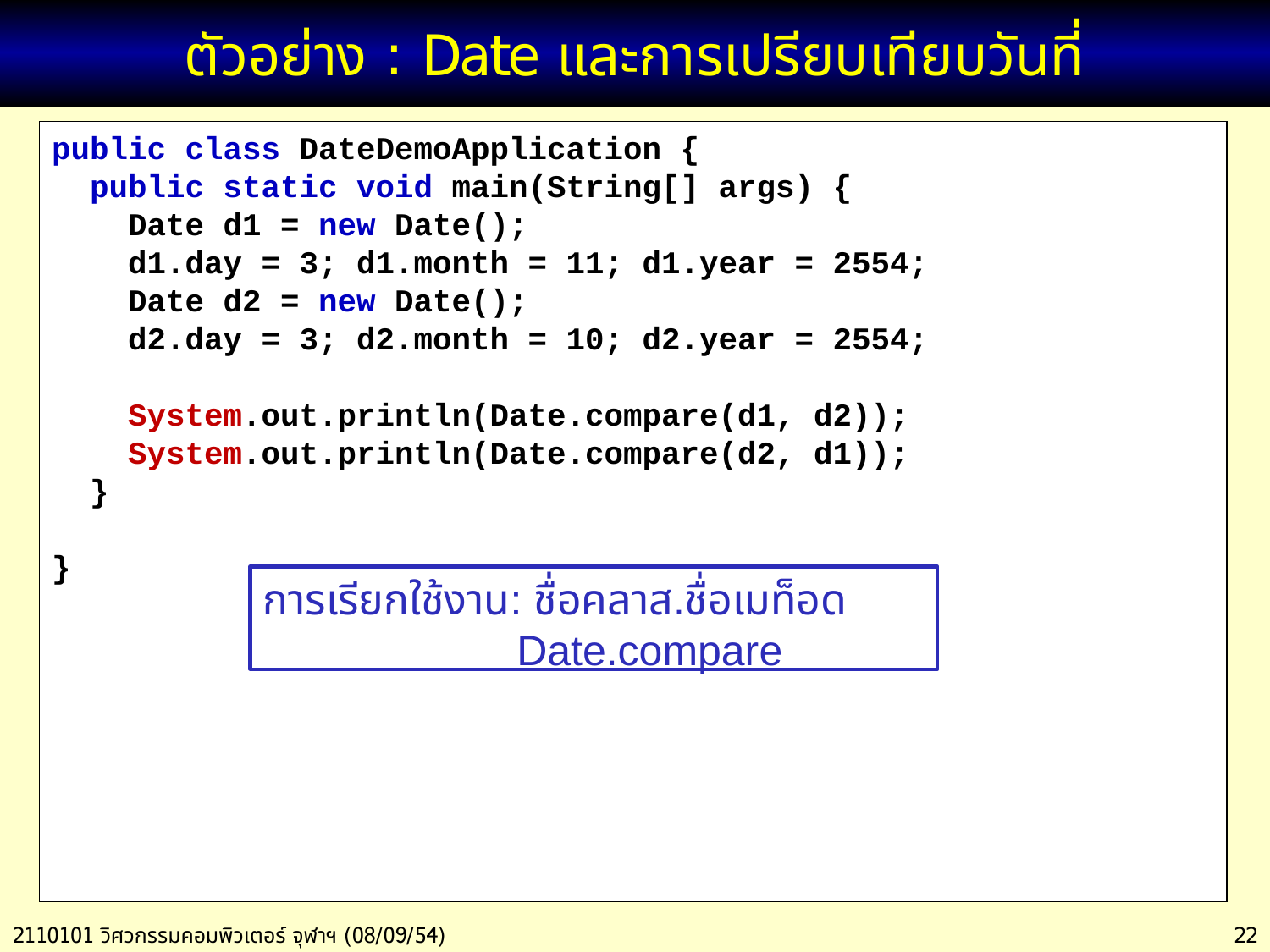

# ตัวอย่าง : Date และการเปรียบเทียบวันที่
public class DateDemoApplication {
  public static void main(String[] args) {
    Date d1 = new Date();
    d1.day = 3; d1.month = 11; d1.year = 2554;
    Date d2 = new Date();
    d2.day = 3; d2.month = 10; d2.year = 2554;

    System.out.println(Date.compare(d1, d2));
    System.out.println(Date.compare(d2, d1));
  }

}
การเรียกใช้งาน: ชื่อคลาส.ชื่อเมท็อด
		Date.compare